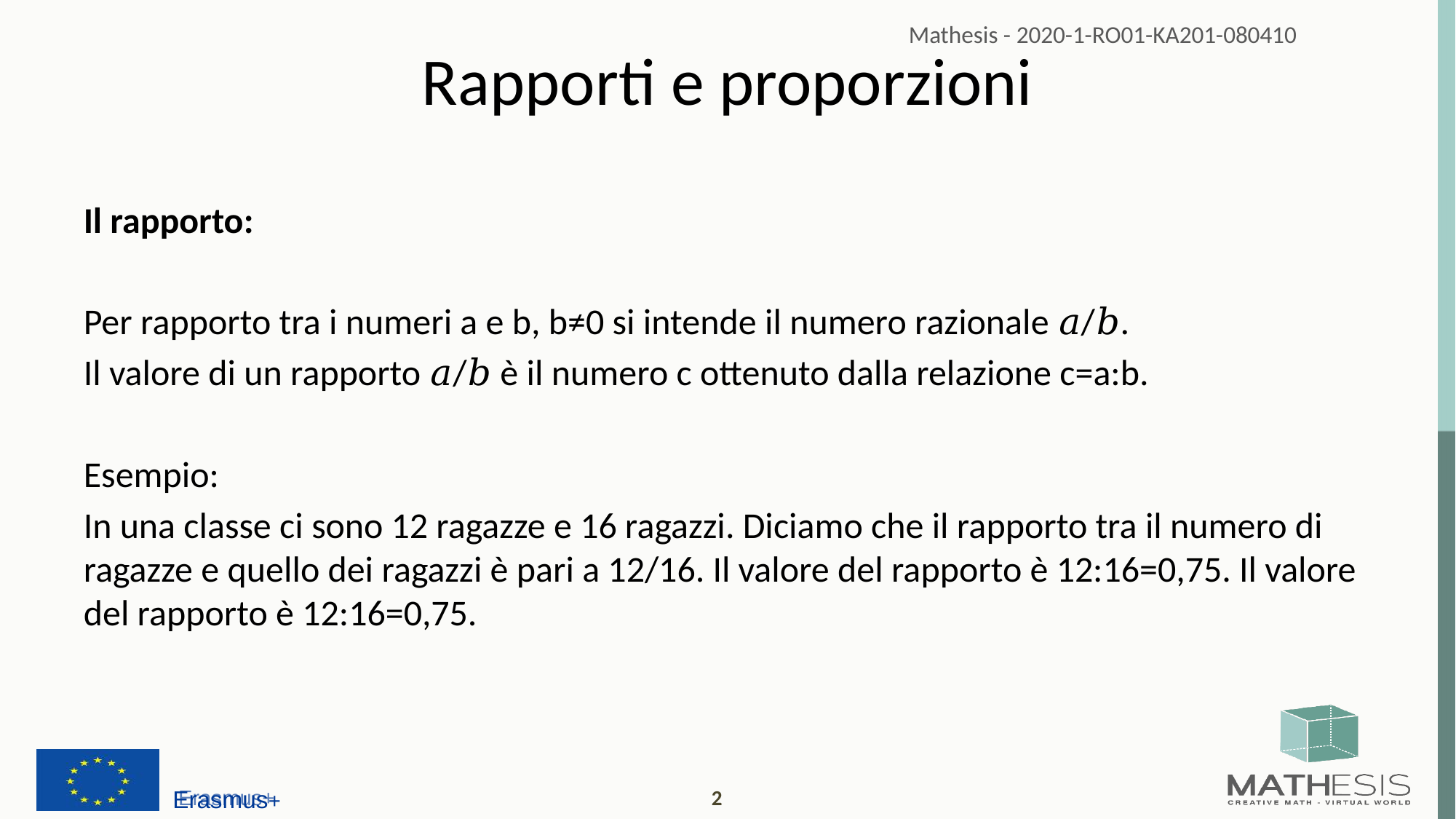

# Rapporti e proporzioni
Il rapporto:

Per rapporto tra i numeri a e b, b≠0 si intende il numero razionale 𝑎/𝑏.
Il valore di un rapporto 𝑎/𝑏 è il numero c ottenuto dalla relazione c=a:b.

Esempio:
In una classe ci sono 12 ragazze e 16 ragazzi. Diciamo che il rapporto tra il numero di ragazze e quello dei ragazzi è pari a 12/16. Il valore del rapporto è 12:16=0,75. Il valore del rapporto è 12:16=0,75.